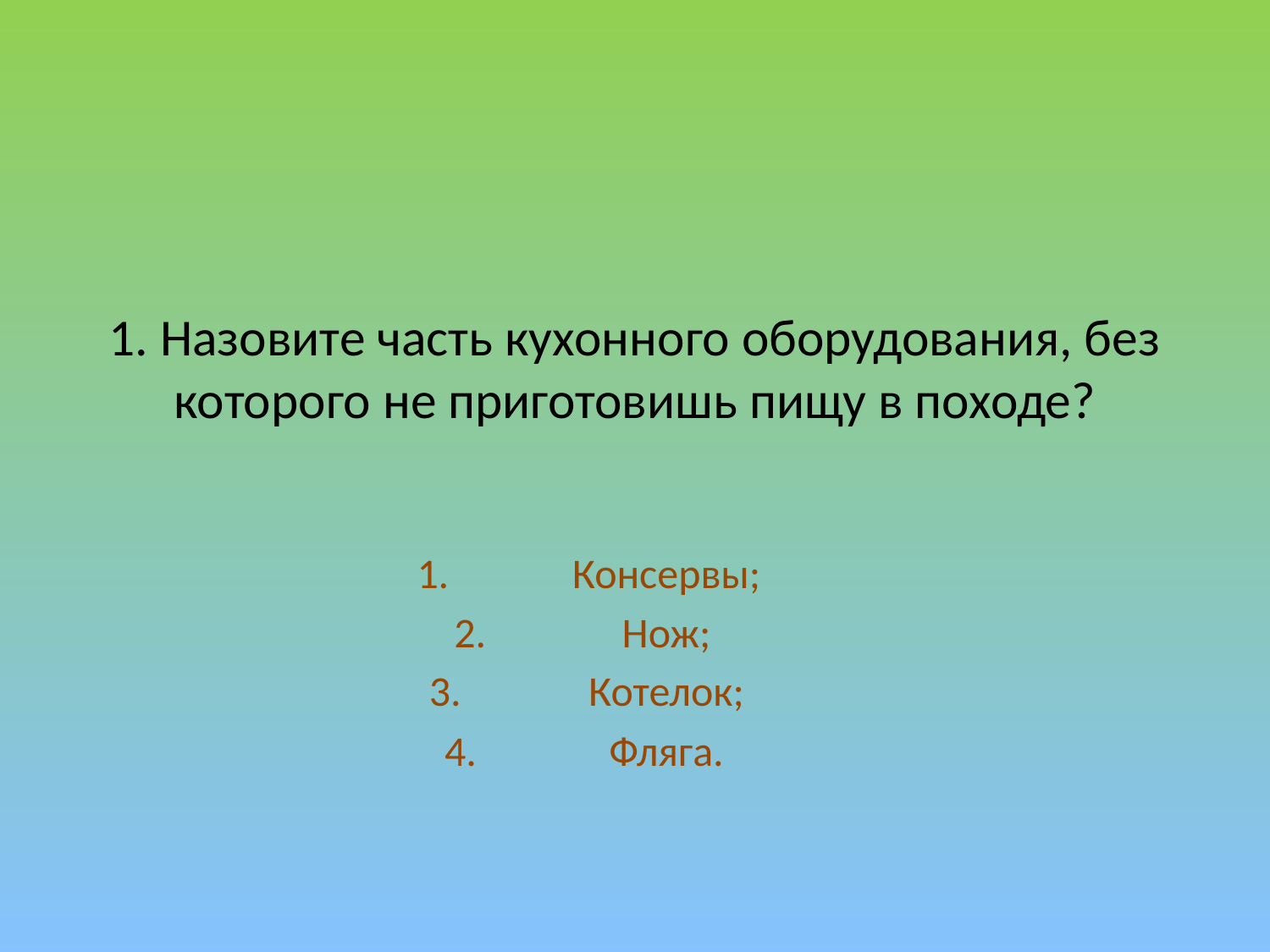

# 1. Назовите часть кухонного оборудования, без которого не приготовишь пищу в походе?
Консервы;
Нож;
Котелок;
Фляга.